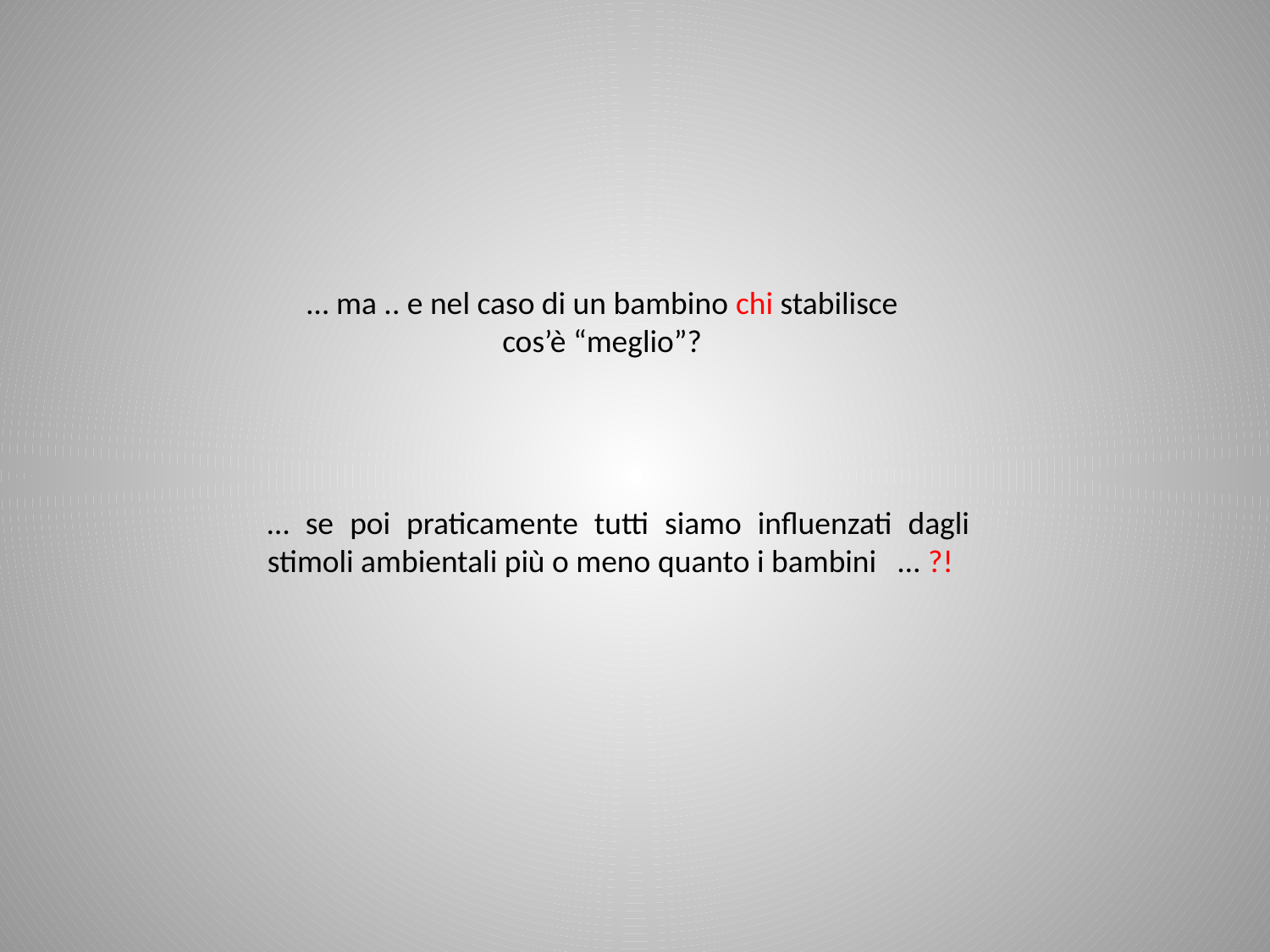

… ma .. e nel caso di un bambino chi stabilisce cos’è “meglio”?
… se poi praticamente tutti siamo influenzati dagli stimoli ambientali più o meno quanto i bambini   … ?!